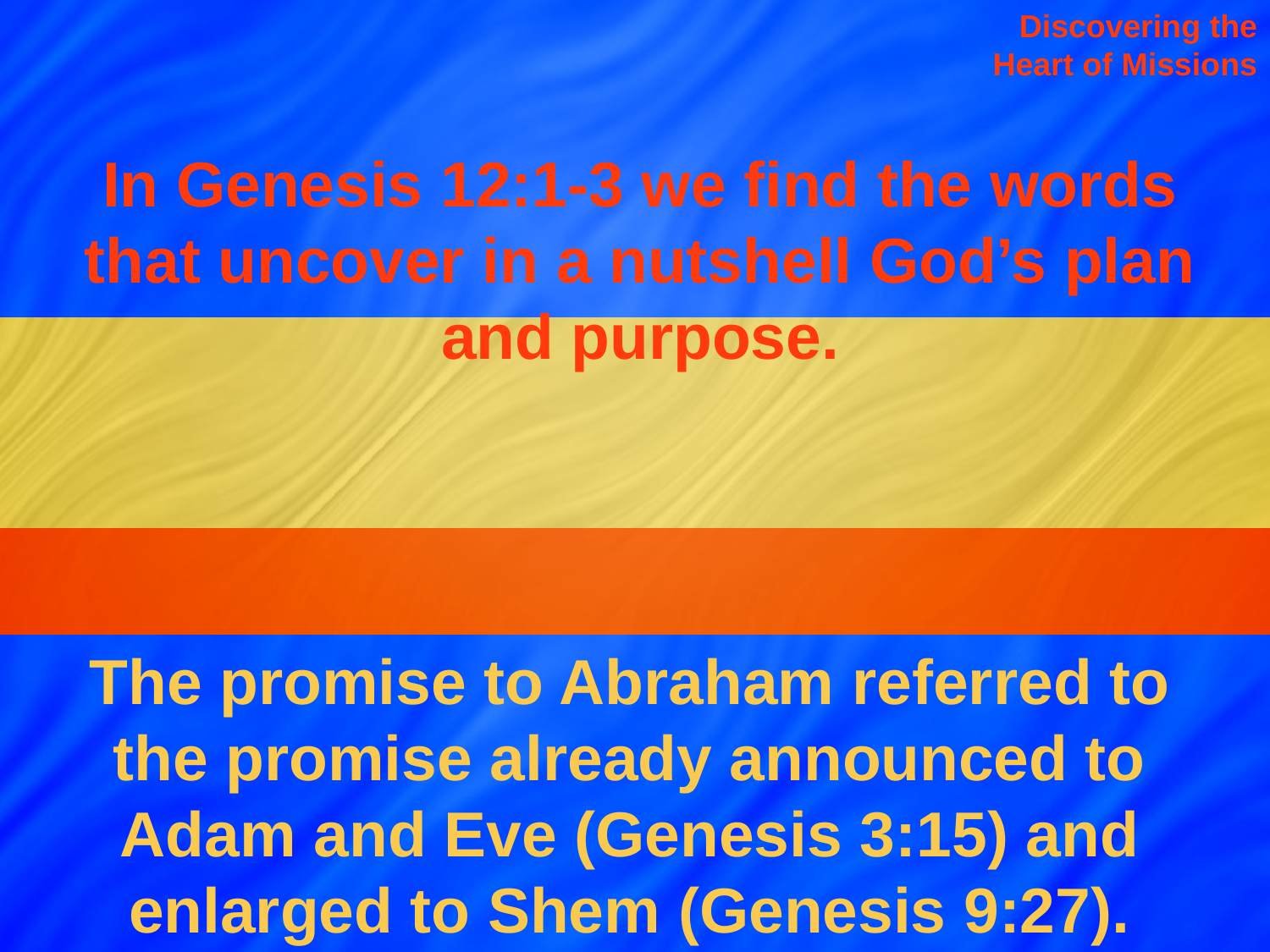

Discovering the Heart of Missions
In Genesis 12:1-3 we find the words that uncover in a nutshell God’s plan and purpose.
The promise to Abraham referred to the promise already announced to Adam and Eve (Genesis 3:15) and enlarged to Shem (Genesis 9:27).